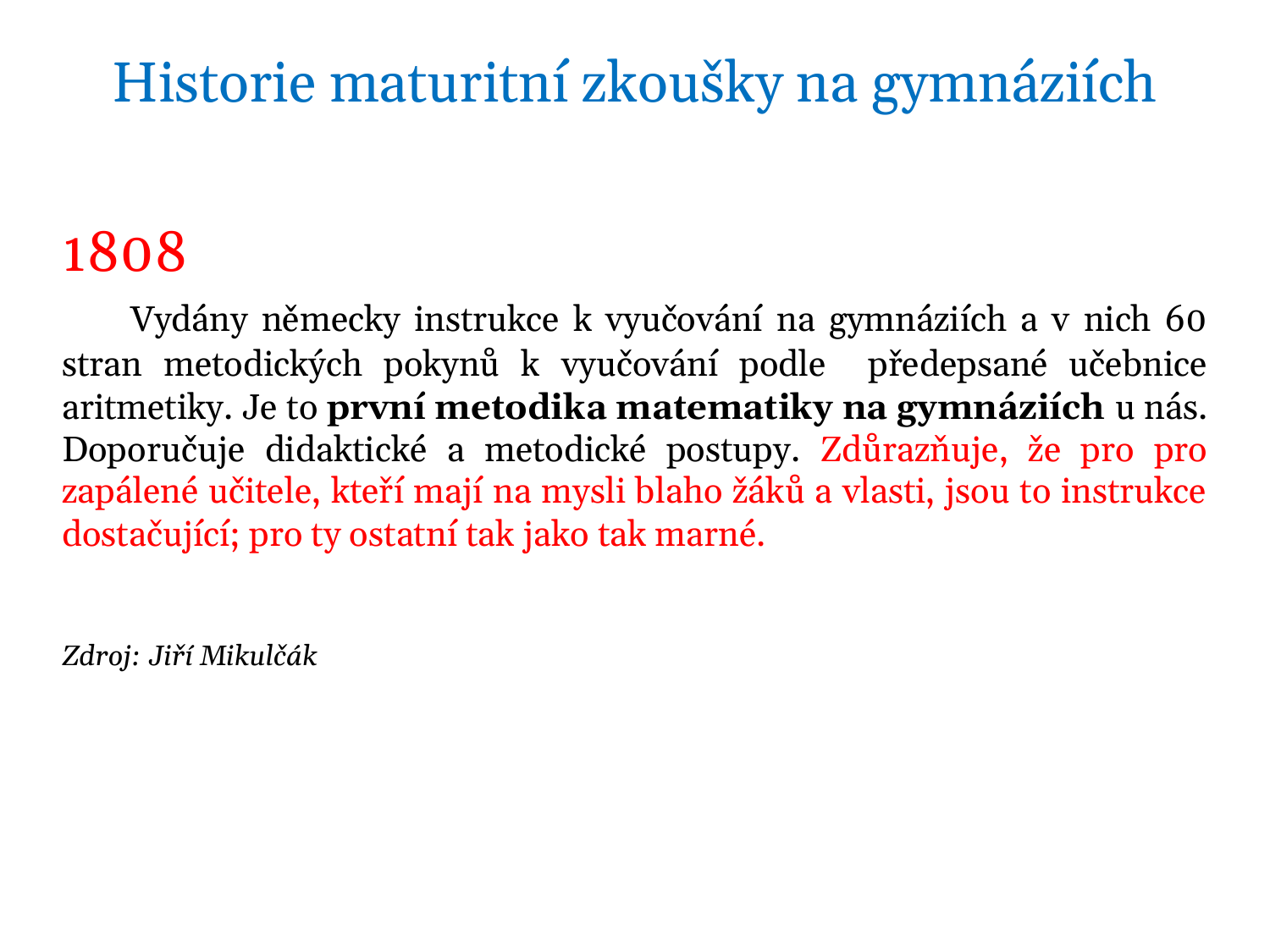

Historie maturitní zkoušky na gymnáziích

1808
    Vydány německy instrukce k vyučování na gymnáziích a v nich 60 stran metodických pokynů k vyučování podle  předepsané učebnice aritmetiky. Je to první metodika matematiky na gymnáziích u nás. Doporučuje didaktické a metodické postupy. Zdůrazňuje, že pro pro zapálené učitele, kteří mají na mysli blaho žáků a vlasti, jsou to instrukce dostačující; pro ty ostatní tak jako tak marné.

Zdroj: Jiří Mikulčák